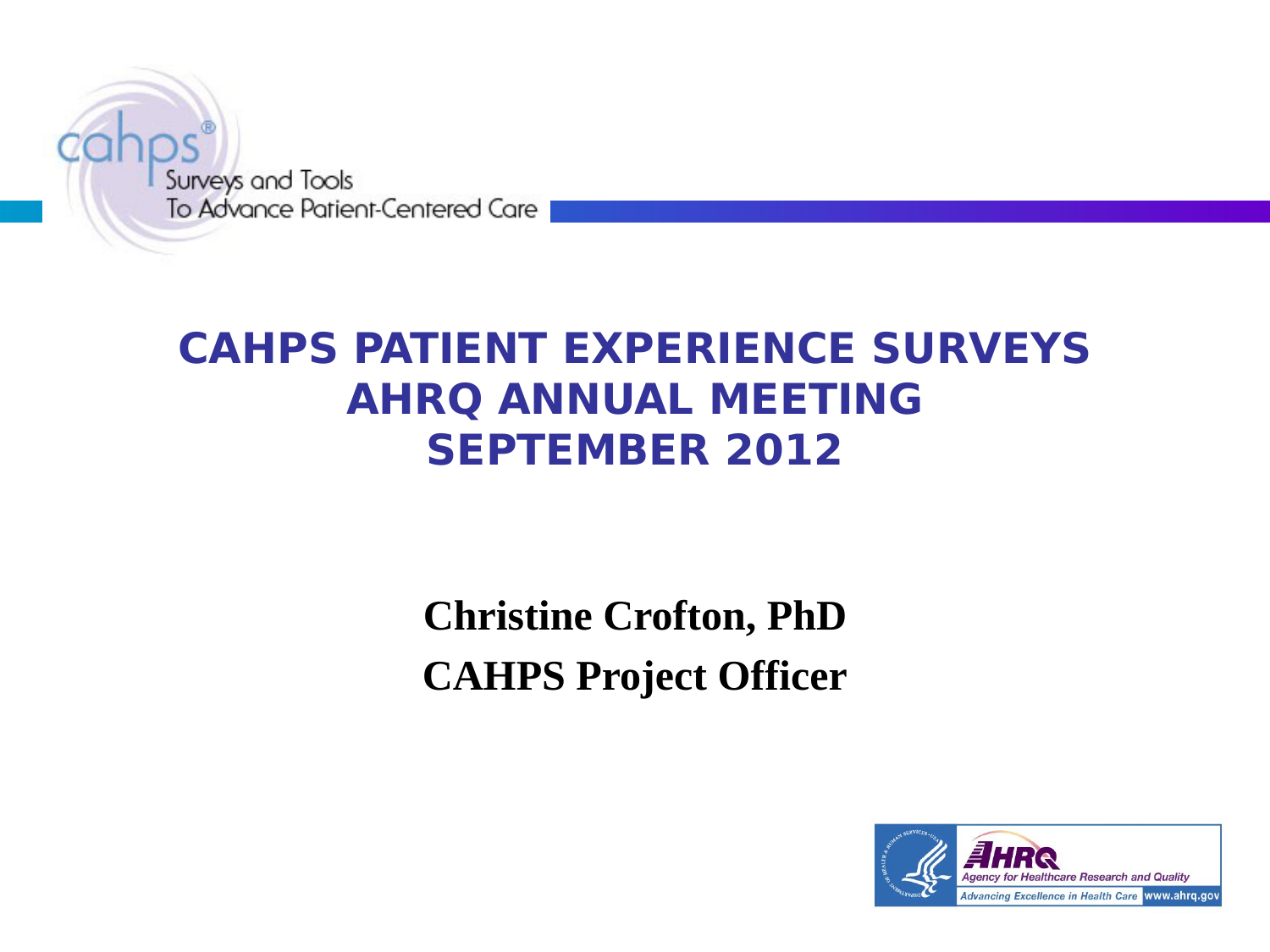

# CAHPS PATIENT EXPERIENCE SURVEYS AHRQ ANNUAL MEETING SEPTEMBER 2012
Christine Crofton, PhD
CAHPS Project Officer